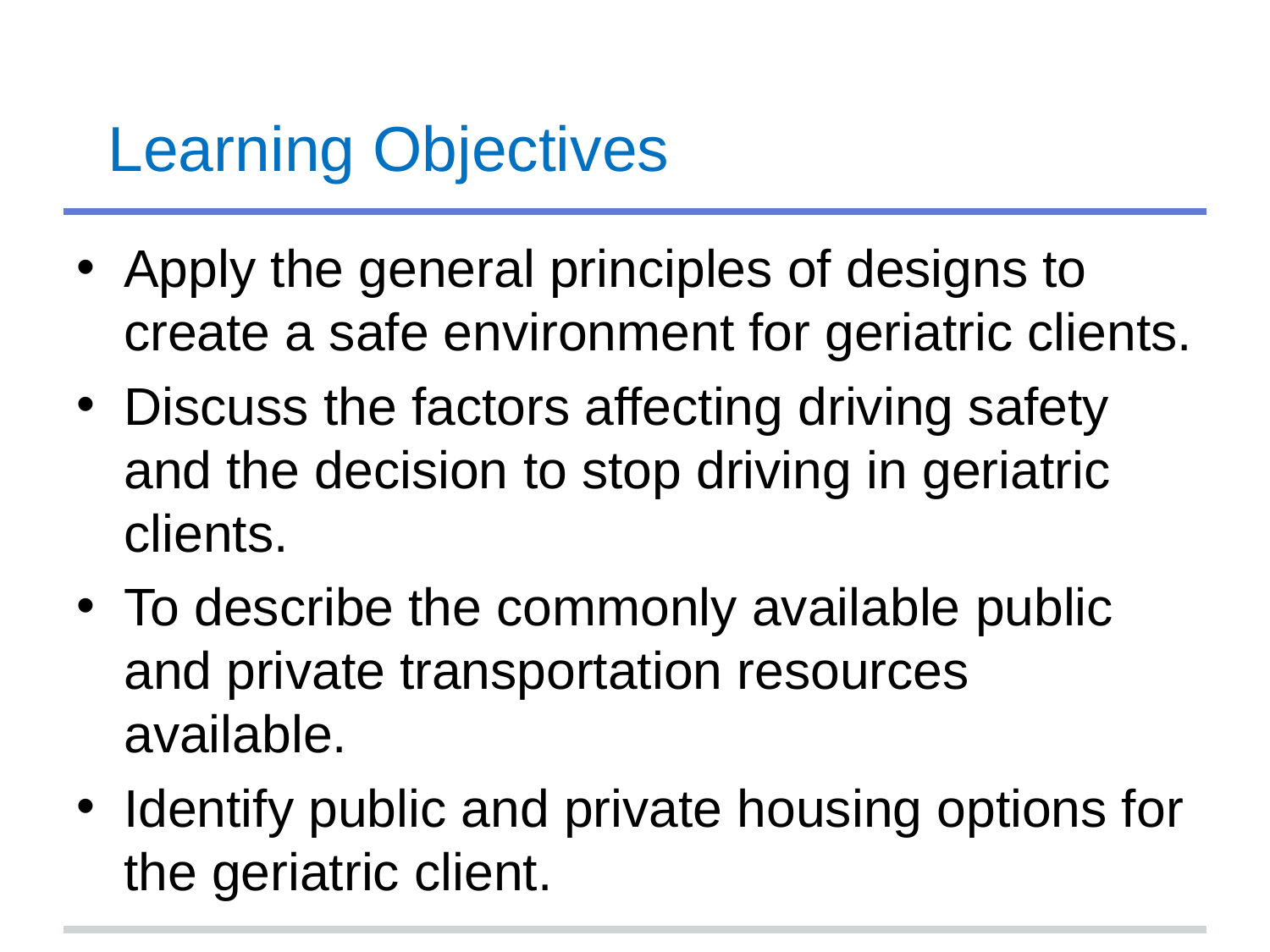

# Learning Objectives
Apply the general principles of designs to create a safe environment for geriatric clients.
Discuss the factors affecting driving safety and the decision to stop driving in geriatric clients.
To describe the commonly available public and private transportation resources available.
Identify public and private housing options for the geriatric client.